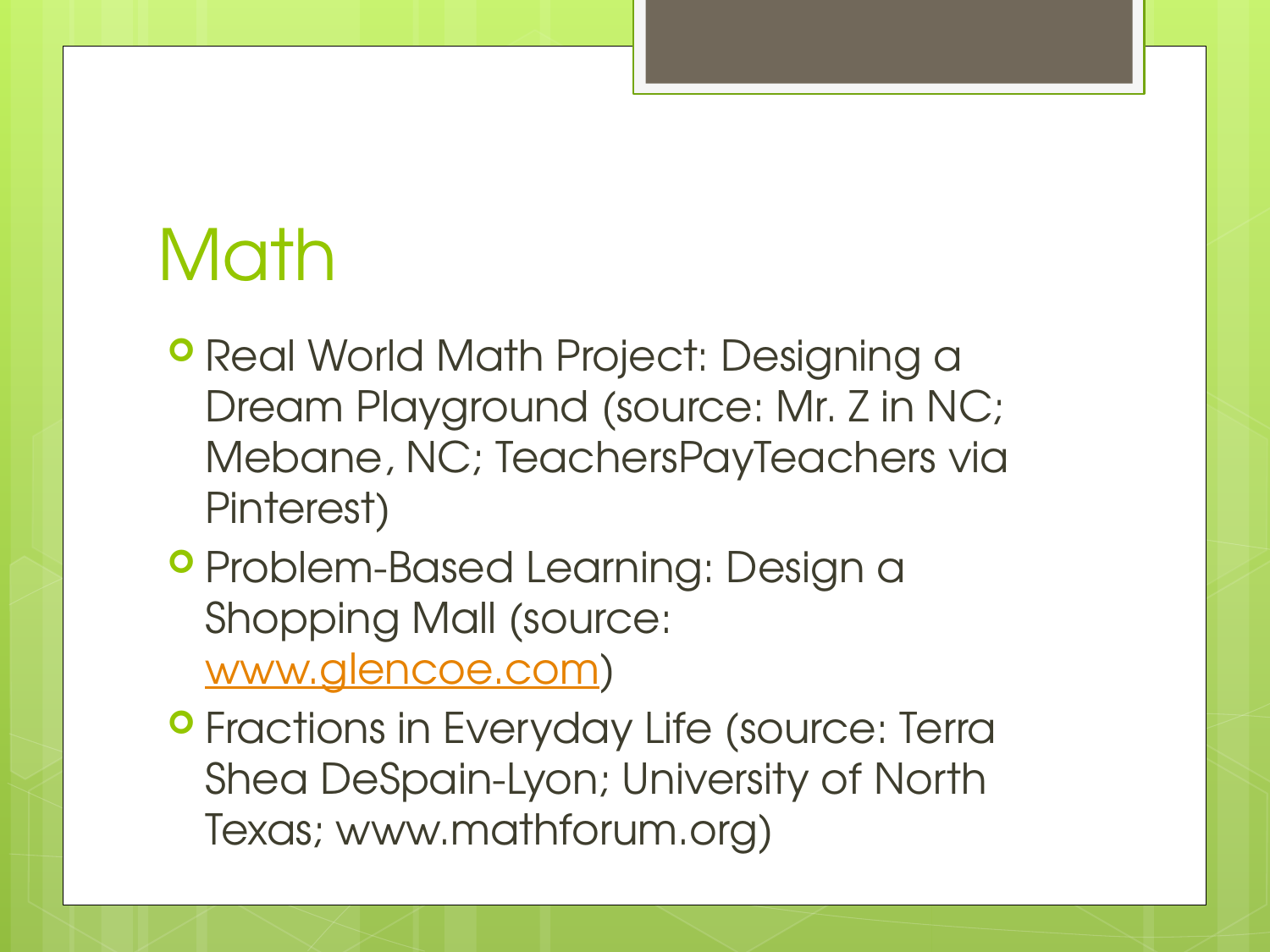

# Math
Real World Math Project: Designing a Dream Playground (source: Mr. Z in NC; Mebane, NC; TeachersPayTeachers via Pinterest)
Problem-Based Learning: Design a Shopping Mall (source: www.glencoe.com)
Fractions in Everyday Life (source: Terra Shea DeSpain-Lyon; University of North Texas; www.mathforum.org)